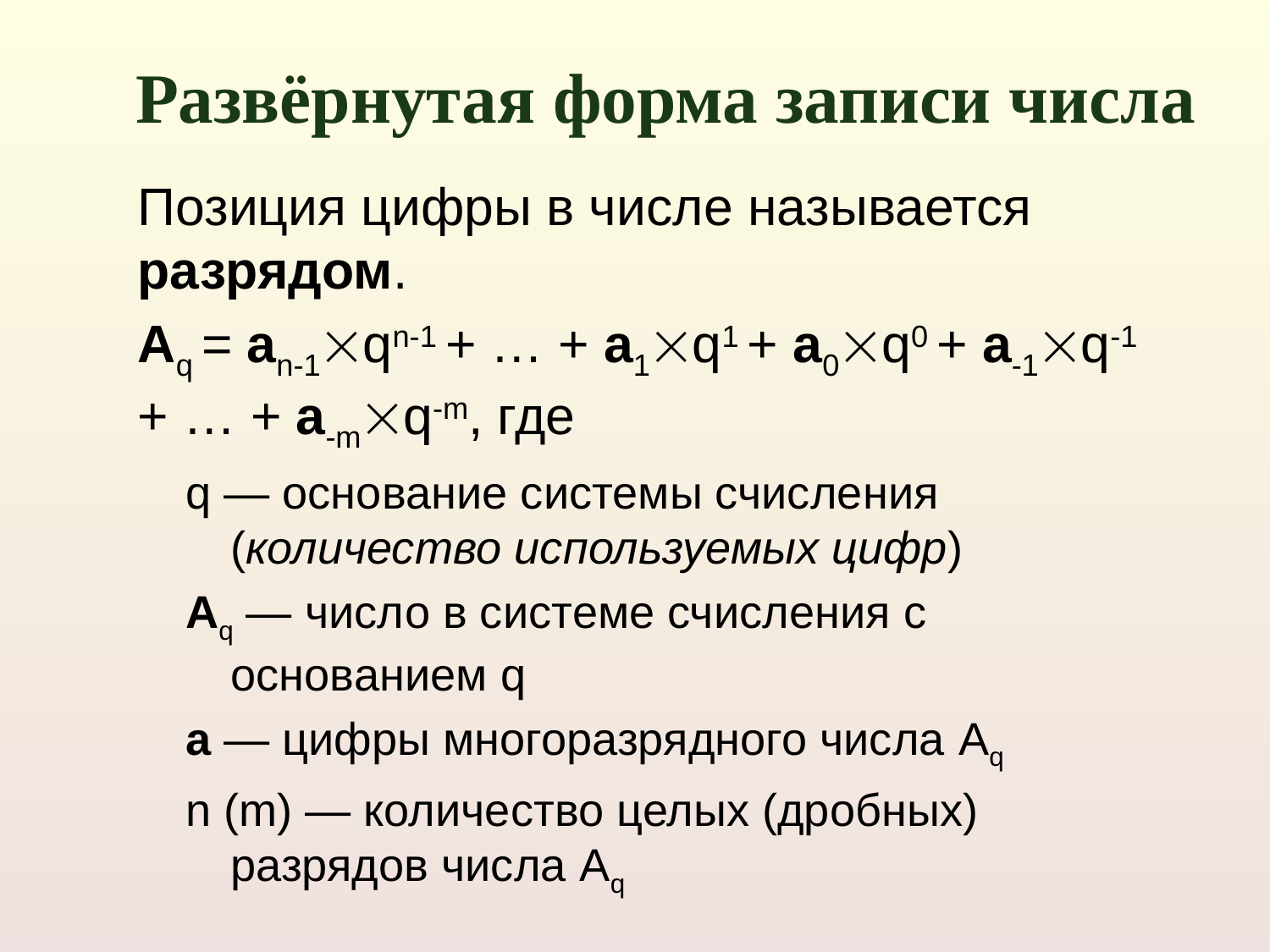

Развёрнутая форма записи числа
Позиция цифры в числе называется разрядом.
Aq = an-1×qn-1 + … + a1×q1 + a0×q0 + a-1×q-1 + … + a-m×q-m, где
q — основание системы счисления (количество используемых цифр)
Aq — число в системе счисления с основанием q
a — цифры многоразрядного числа Aq
n (m) — количество целых (дробных) разрядов числа Aq